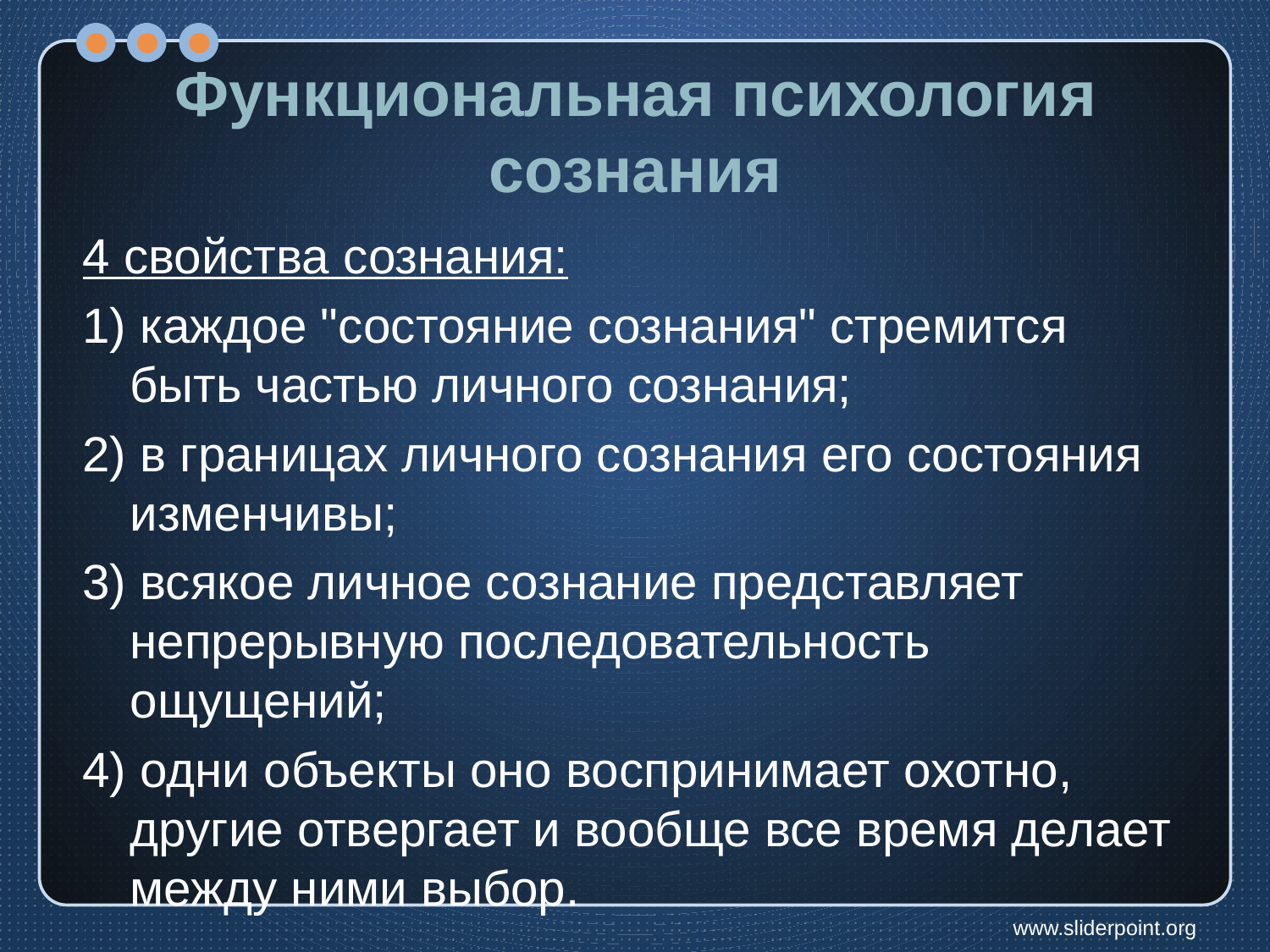

# Функциональная психология сознания
4 свойства сознания:
1) каждое "состояние сознания" стремится быть частью личного сознания;
2) в границах личного сознания его состояния изменчивы;
3) всякое личное сознание представляет непрерывную последовательность ощущений;
4) одни объекты оно воспринимает охотно, другие отвергает и вообще все время делает между ними выбор.

www.sliderpoint.org